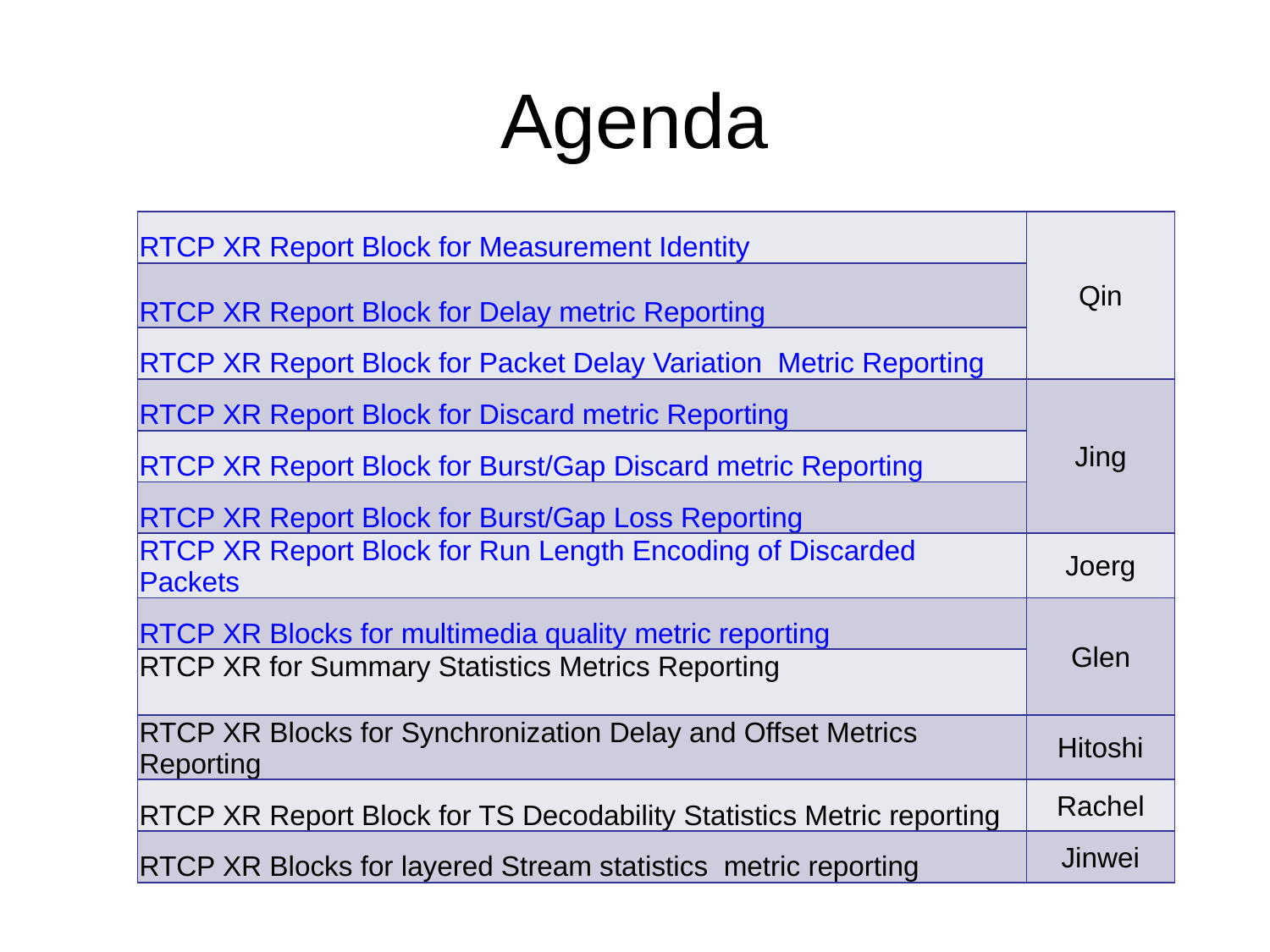

# Agenda
| RTCP XR Report Block for Measurement Identity | Qin |
| --- | --- |
| RTCP XR Report Block for Delay metric Reporting |  |
| RTCP XR Report Block for Packet Delay Variation Metric Reporting |  |
| RTCP XR Report Block for Discard metric Reporting | Jing |
| RTCP XR Report Block for Burst/Gap Discard metric Reporting |  |
| RTCP XR Report Block for Burst/Gap Loss Reporting |  |
| RTCP XR Report Block for Run Length Encoding of Discarded Packets | Joerg |
| RTCP XR Blocks for multimedia quality metric reporting | Glen |
| RTCP XR for Summary Statistics Metrics Reporting |  |
| RTCP XR Blocks for Synchronization Delay and Offset Metrics Reporting | Hitoshi |
| RTCP XR Report Block for TS Decodability Statistics Metric reporting | Rachel |
| RTCP XR Blocks for layered Stream statistics metric reporting | Jinwei |